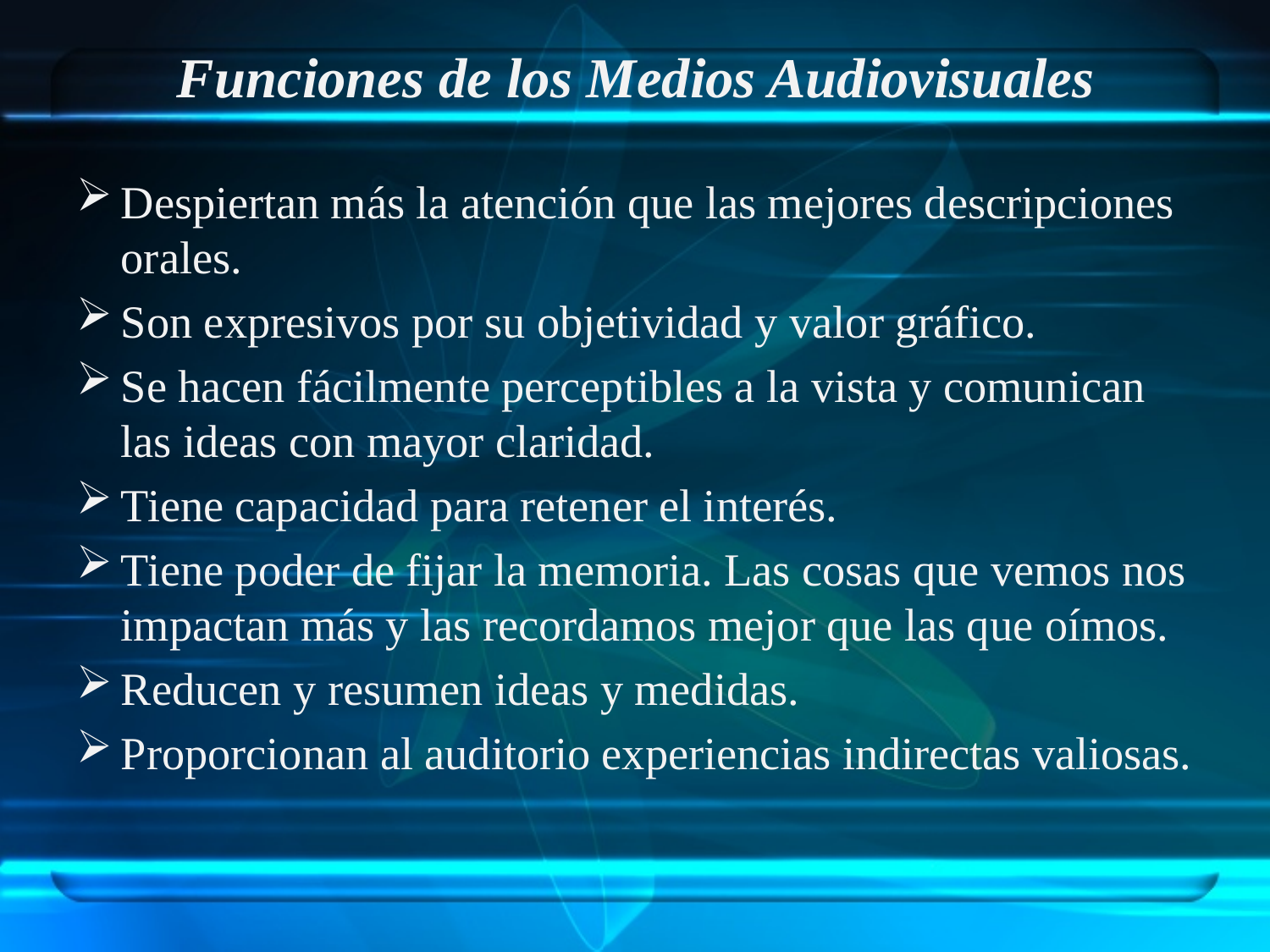

# Funciones de los Medios Audiovisuales
Despiertan más la atención que las mejores descripciones orales.
Son expresivos por su objetividad y valor gráfico.
Se hacen fácilmente perceptibles a la vista y comunican las ideas con mayor claridad.
Tiene capacidad para retener el interés.
Tiene poder de fijar la memoria. Las cosas que vemos nos impactan más y las recordamos mejor que las que oímos.
Reducen y resumen ideas y medidas.
Proporcionan al auditorio experiencias indirectas valiosas.